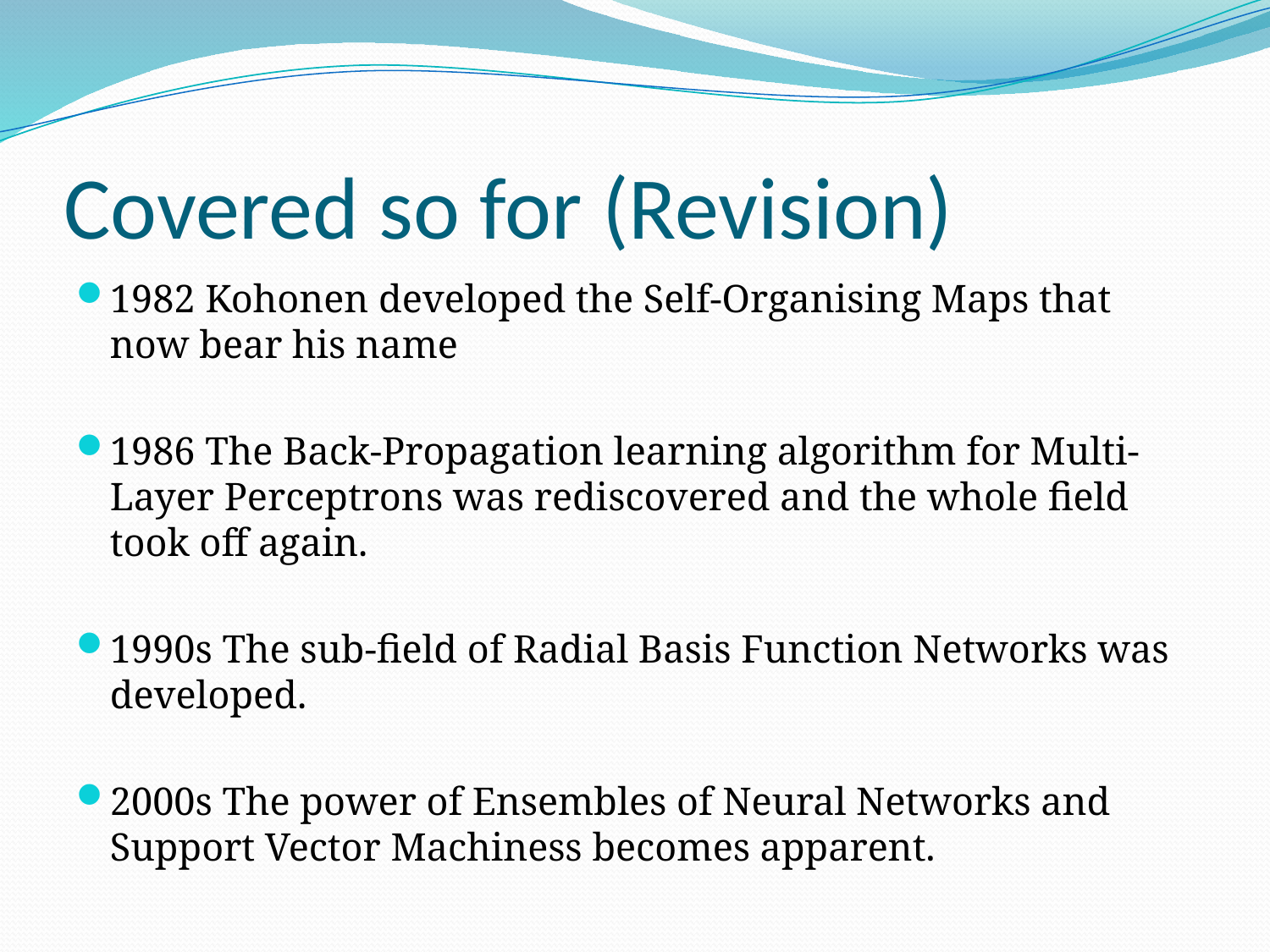

# Covered so for (Revision)
1982 Kohonen developed the Self-Organising Maps that now bear his name

1986 The Back-Propagation learning algorithm for Multi-Layer Perceptrons was rediscovered and the whole field took off again.

1990s The sub-field of Radial Basis Function Networks was developed.

2000s The power of Ensembles of Neural Networks and Support Vector Machiness becomes apparent.